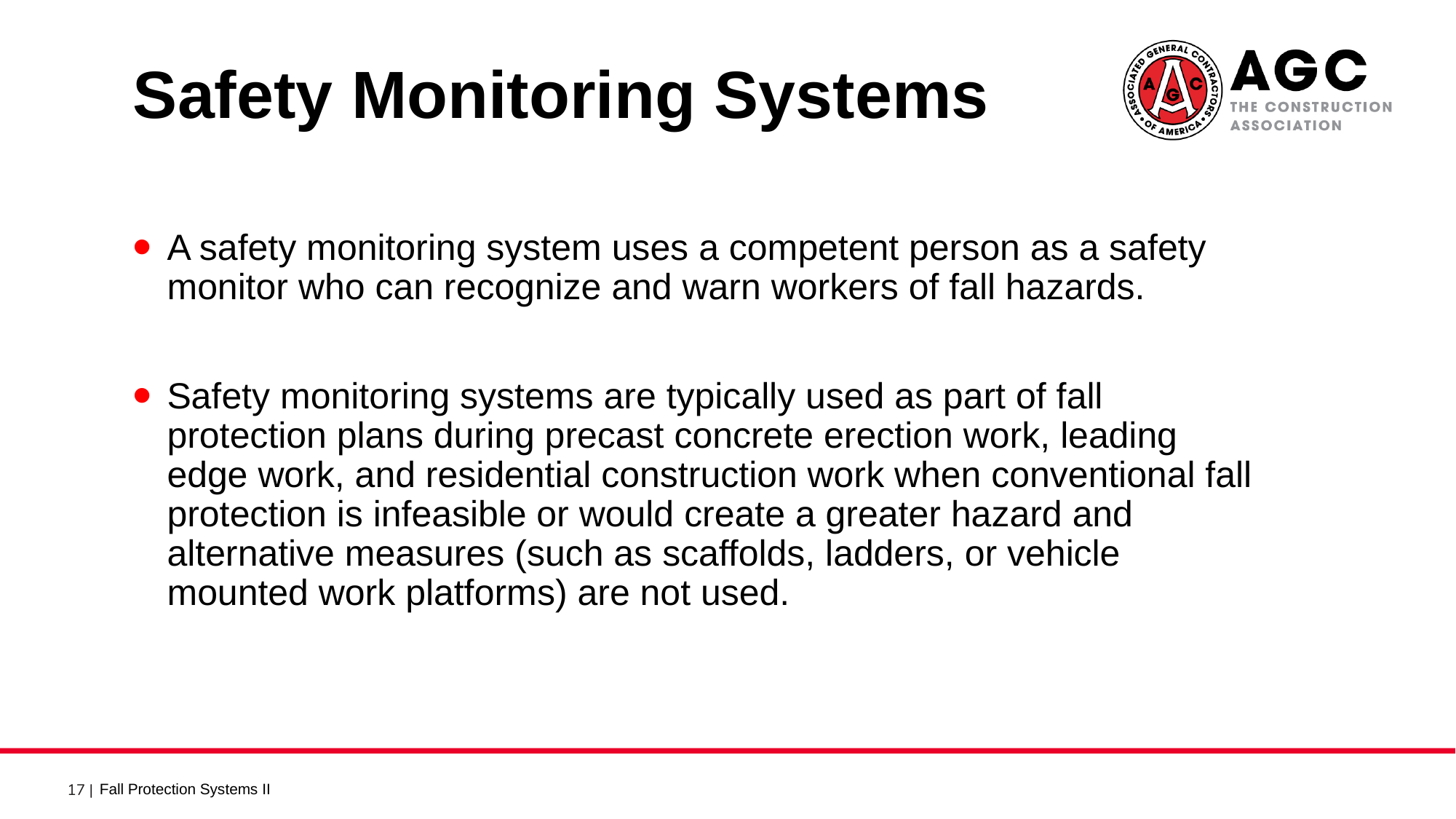

Safety Monitoring Systems 1
A safety monitoring system uses a competent person as a safety monitor who can recognize and warn workers of fall hazards.

Safety monitoring systems are typically used as part of fall protection plans during precast concrete erection work, leading edge work, and residential construction work when conventional fall protection is infeasible or would create a greater hazard and alternative measures (such as scaffolds, ladders, or vehicle mounted work platforms) are not used.
Fall Protection Systems II